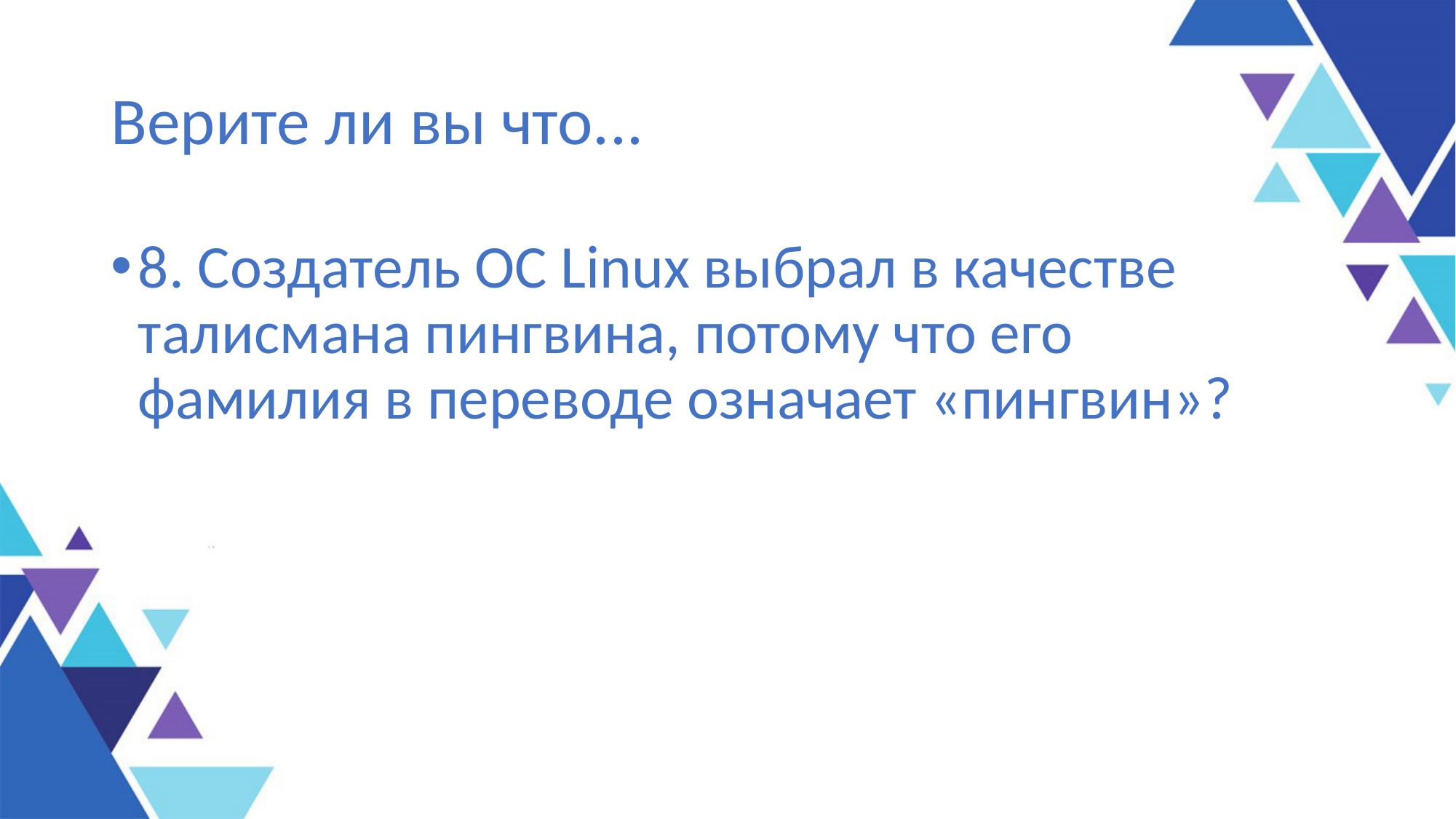

# Верите ли вы что...
8. Создатель ОС Linux выбрал в качестве талисмана пингвина, потому что его фамилия в переводе означает «пингвин»?